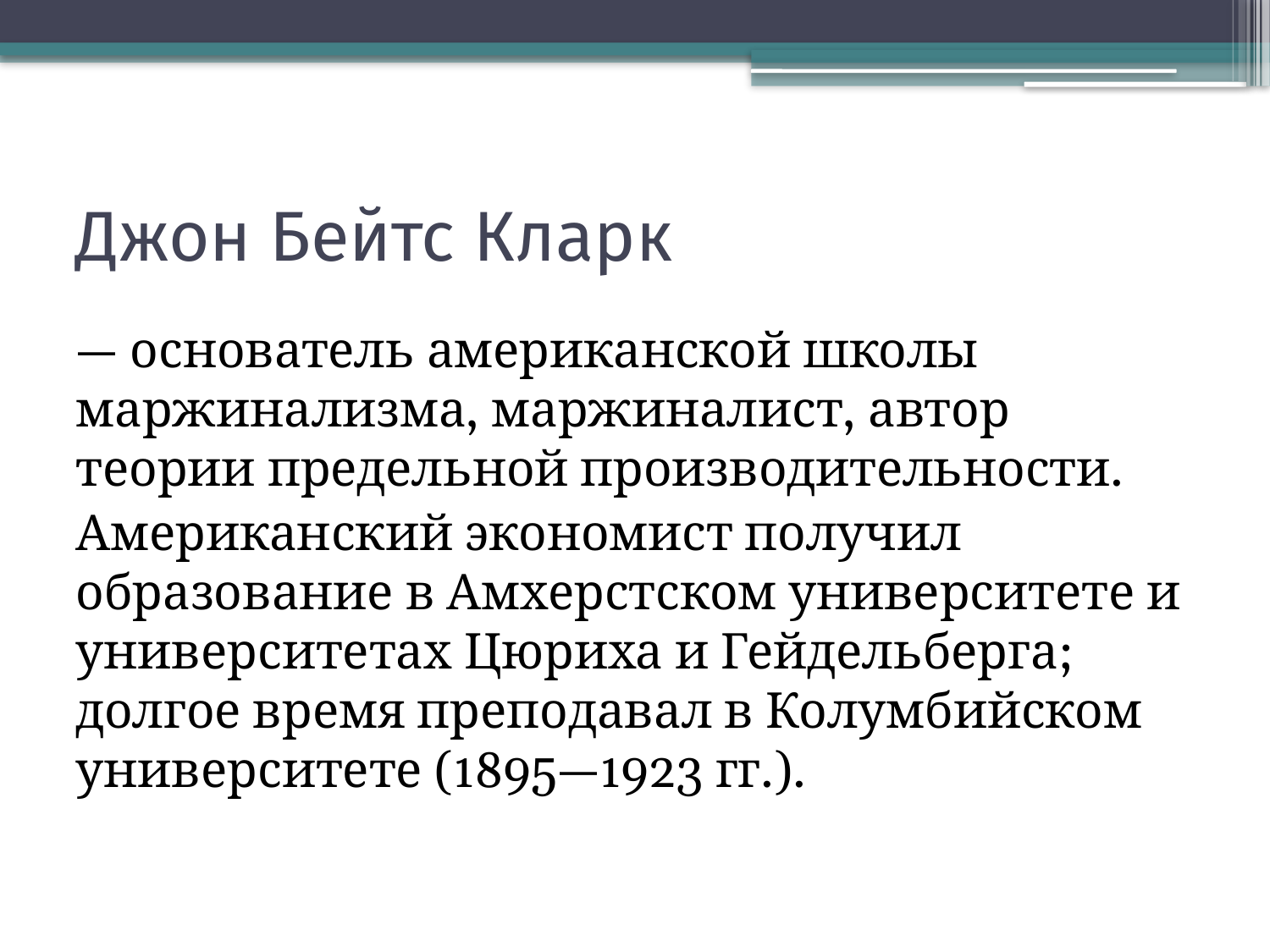

# Джон Бейтс Кларк
— основатель американской школы маржинализма, маржиналист, автор теории предельной производительности.
Американский экономист получил образование в Амхерстском университете и университетах Цюриха и Гейдельберга; долгое время преподавал в Колумбийском университете (1895—1923 гг.).